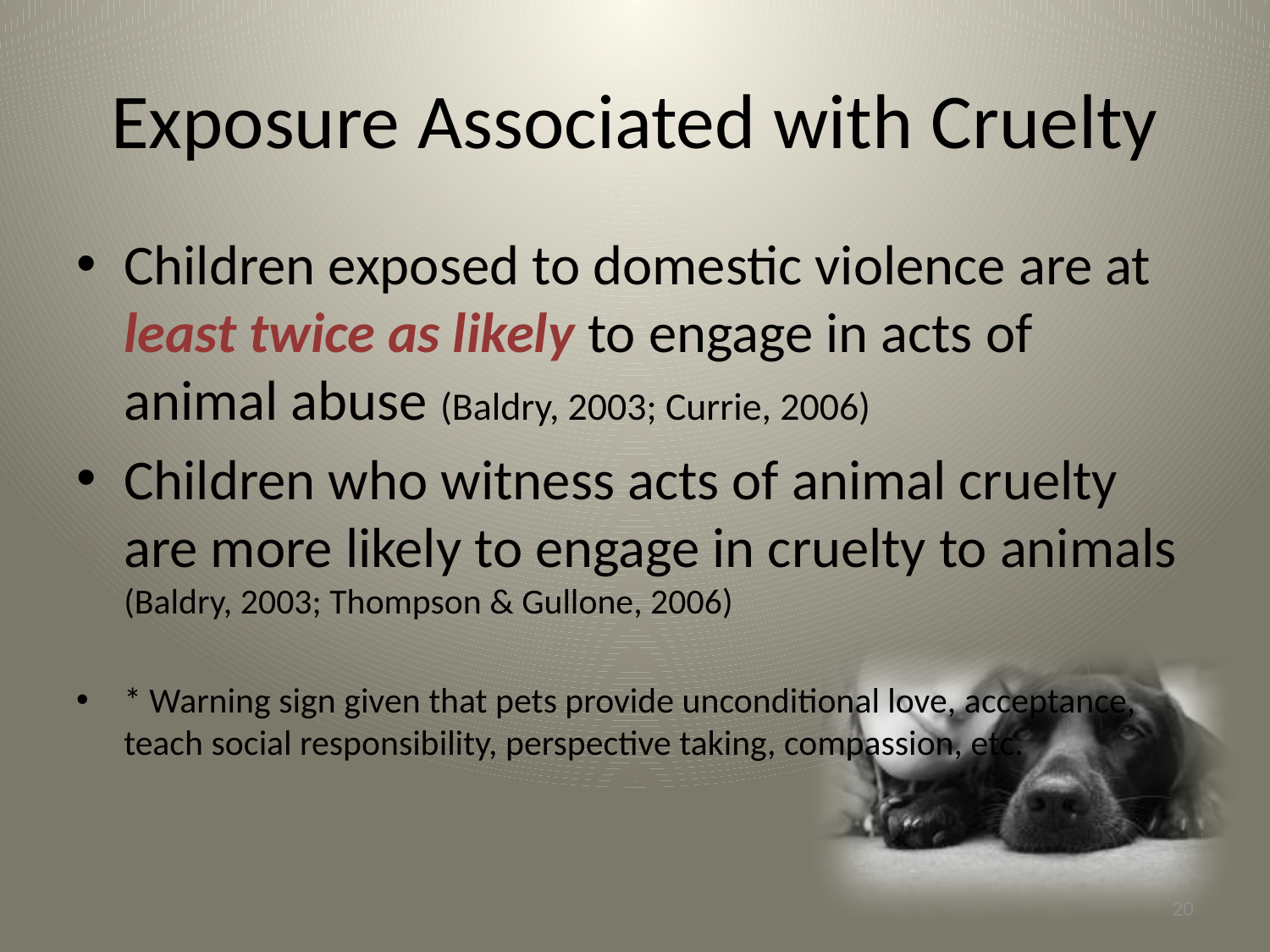

# Exposure Associated with Cruelty
Children exposed to domestic violence are at least twice as likely to engage in acts of animal abuse (Baldry, 2003; Currie, 2006)
Children who witness acts of animal cruelty are more likely to engage in cruelty to animals (Baldry, 2003; Thompson & Gullone, 2006)

* Warning sign given that pets provide unconditional love, acceptance, teach social responsibility, perspective taking, compassion, etc.

20